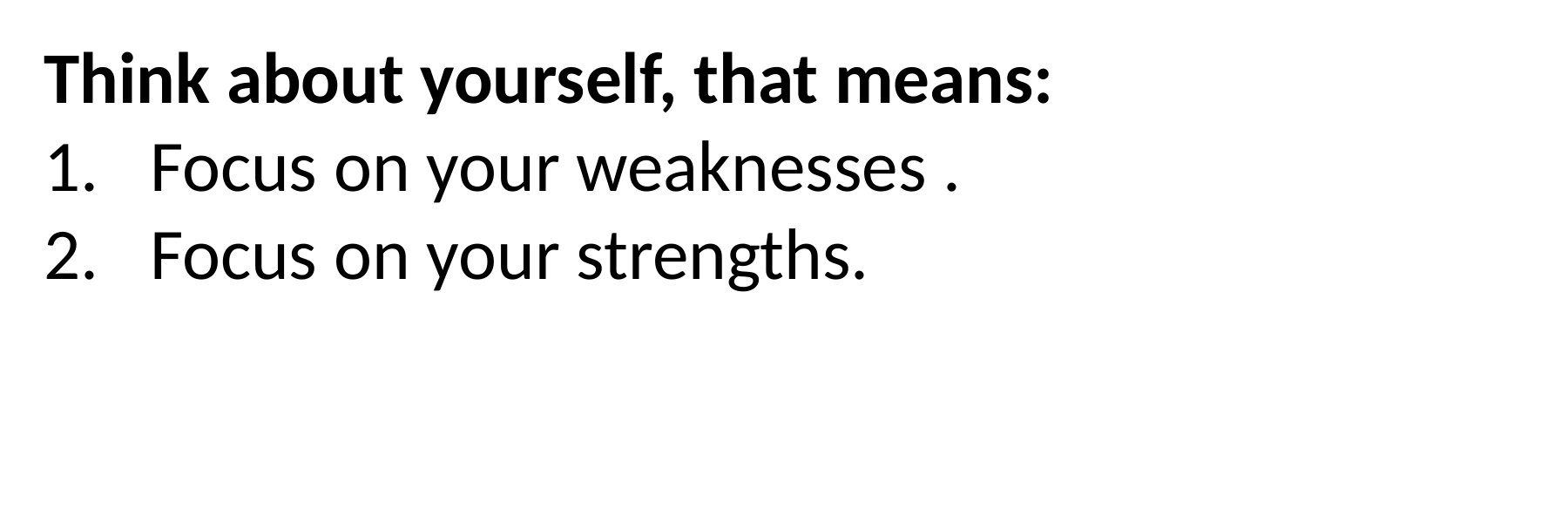

Think about yourself, that means:
Focus on your weaknesses .
Focus on your strengths.